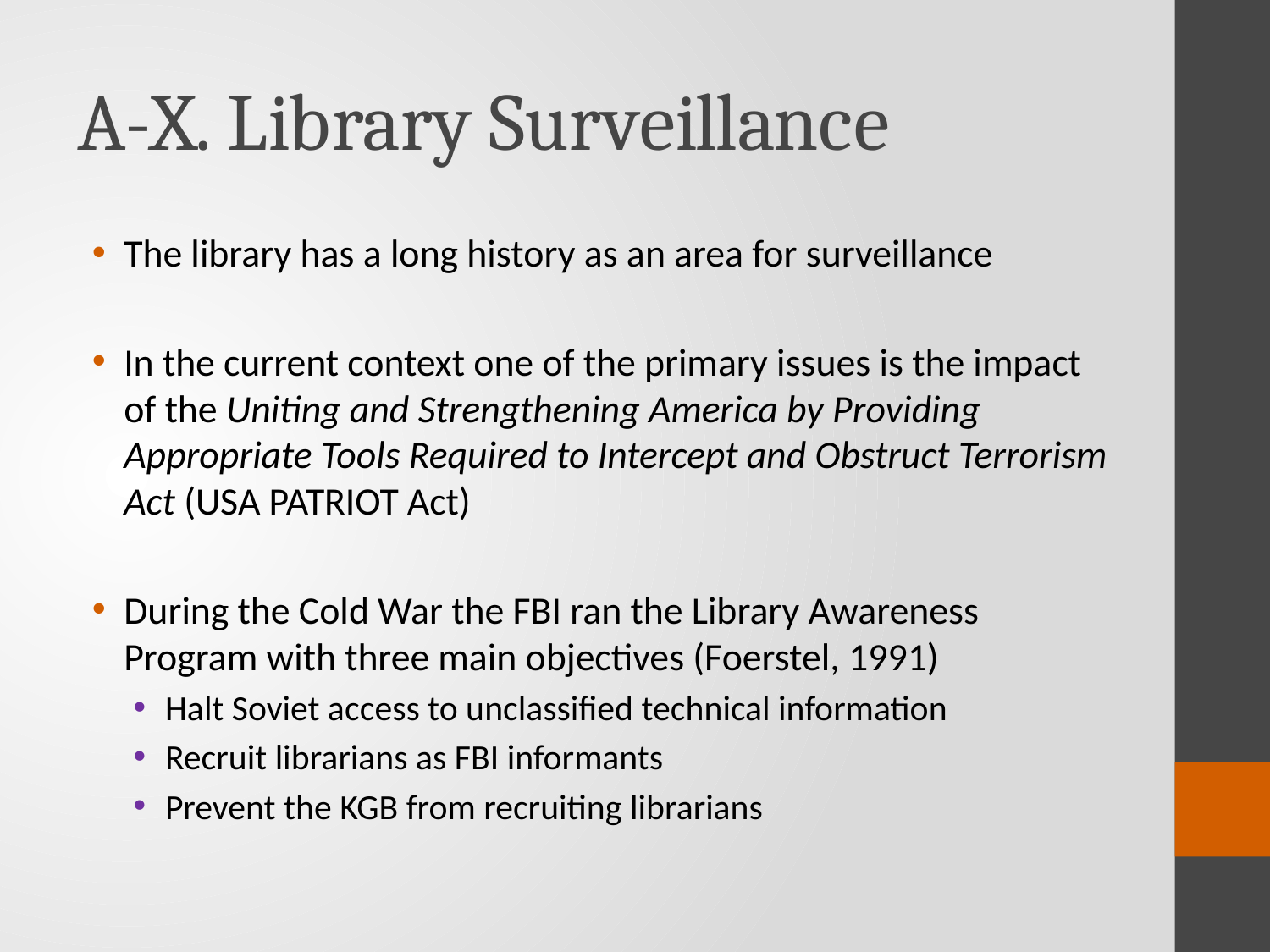

# A-X. Library Surveillance
The library has a long history as an area for surveillance

In the current context one of the primary issues is the impact of the Uniting and Strengthening America by Providing Appropriate Tools Required to Intercept and Obstruct Terrorism Act (USA PATRIOT Act)

During the Cold War the FBI ran the Library Awareness Program with three main objectives (Foerstel, 1991)
Halt Soviet access to unclassified technical information
Recruit librarians as FBI informants
Prevent the KGB from recruiting librarians